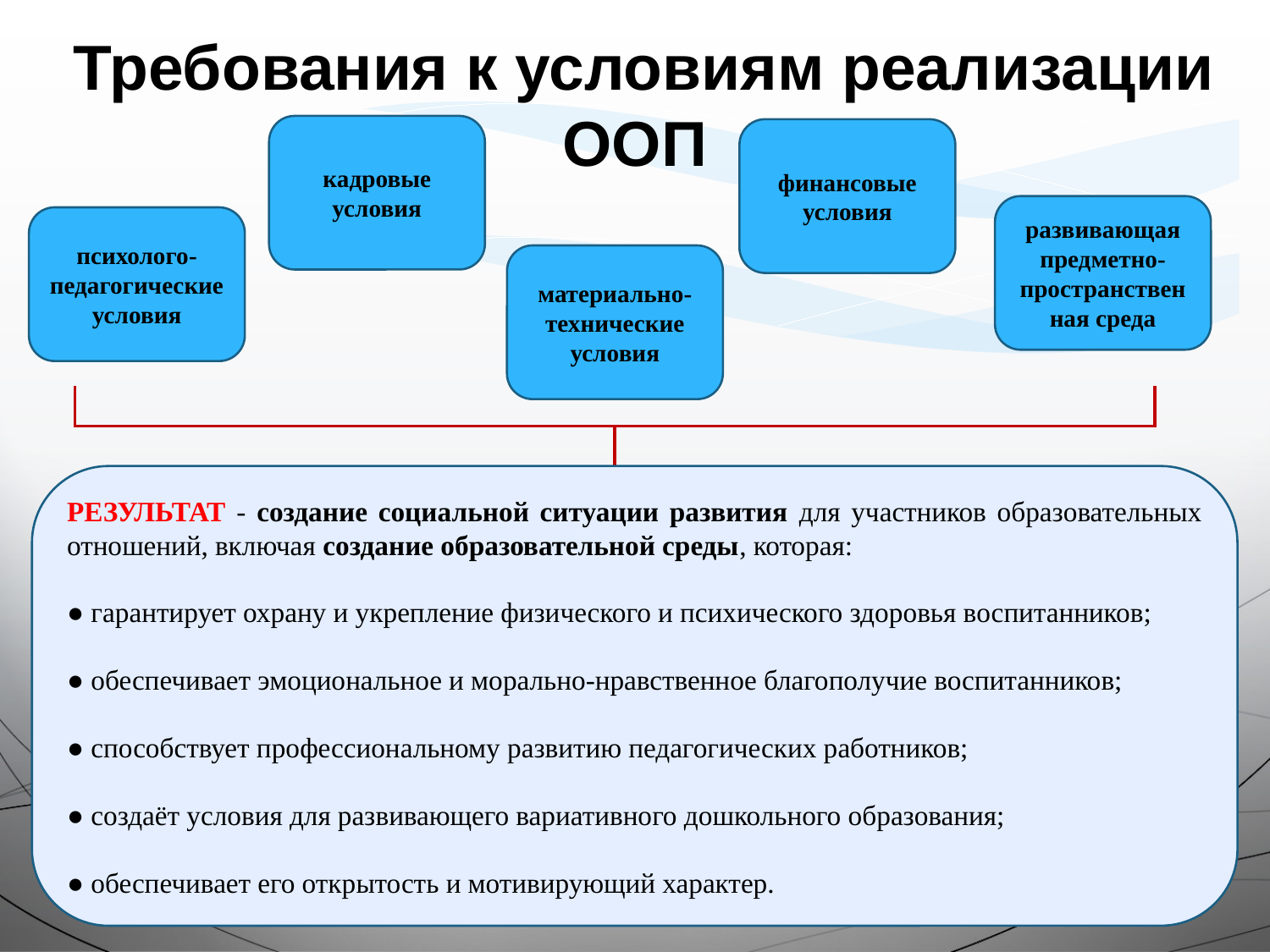

Требования к условиям реализации ООП

кадровые
условия
финансовые
условия
развивающая
предметно-пространственная среда
психолого-педагогические условия
материально-технические
условия
РЕЗУЛЬТАТ - создание социальной ситуации развития для участников образовательных отношений, включая создание образовательной среды, которая:

● гарантирует охрану и укрепление физического и психического здоровья воспитанников;

● обеспечивает эмоциональное и морально-нравственное благополучие воспитанников;

● способствует профессиональному развитию педагогических работников;

● создаёт условия для развивающего вариативного дошкольного образования;

● обеспечивает его открытость и мотивирующий характер.